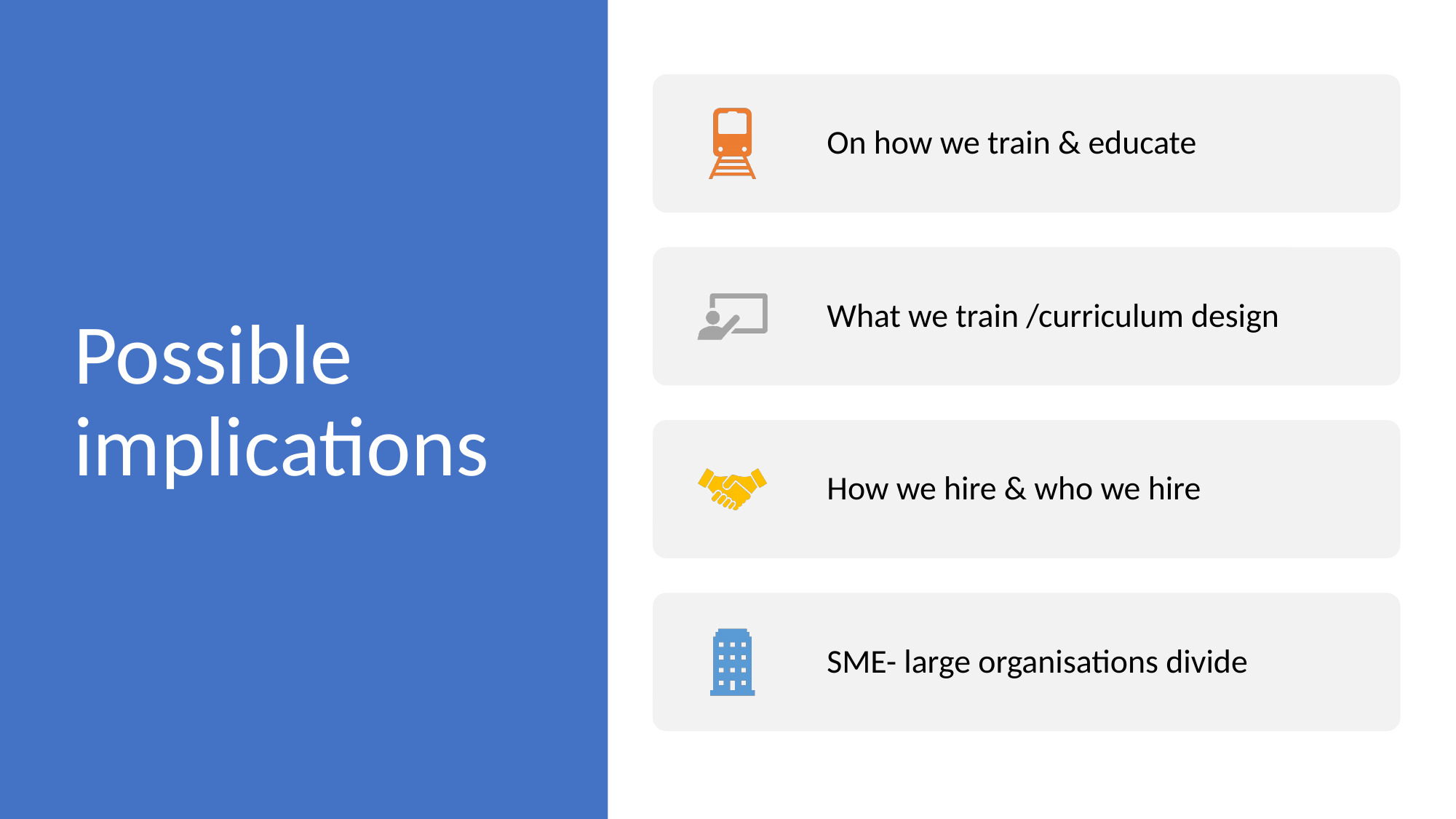

# Possible implications

On how we train & educate

What we train /curriculum design

How we hire & who we hire

SME- large organisations divide